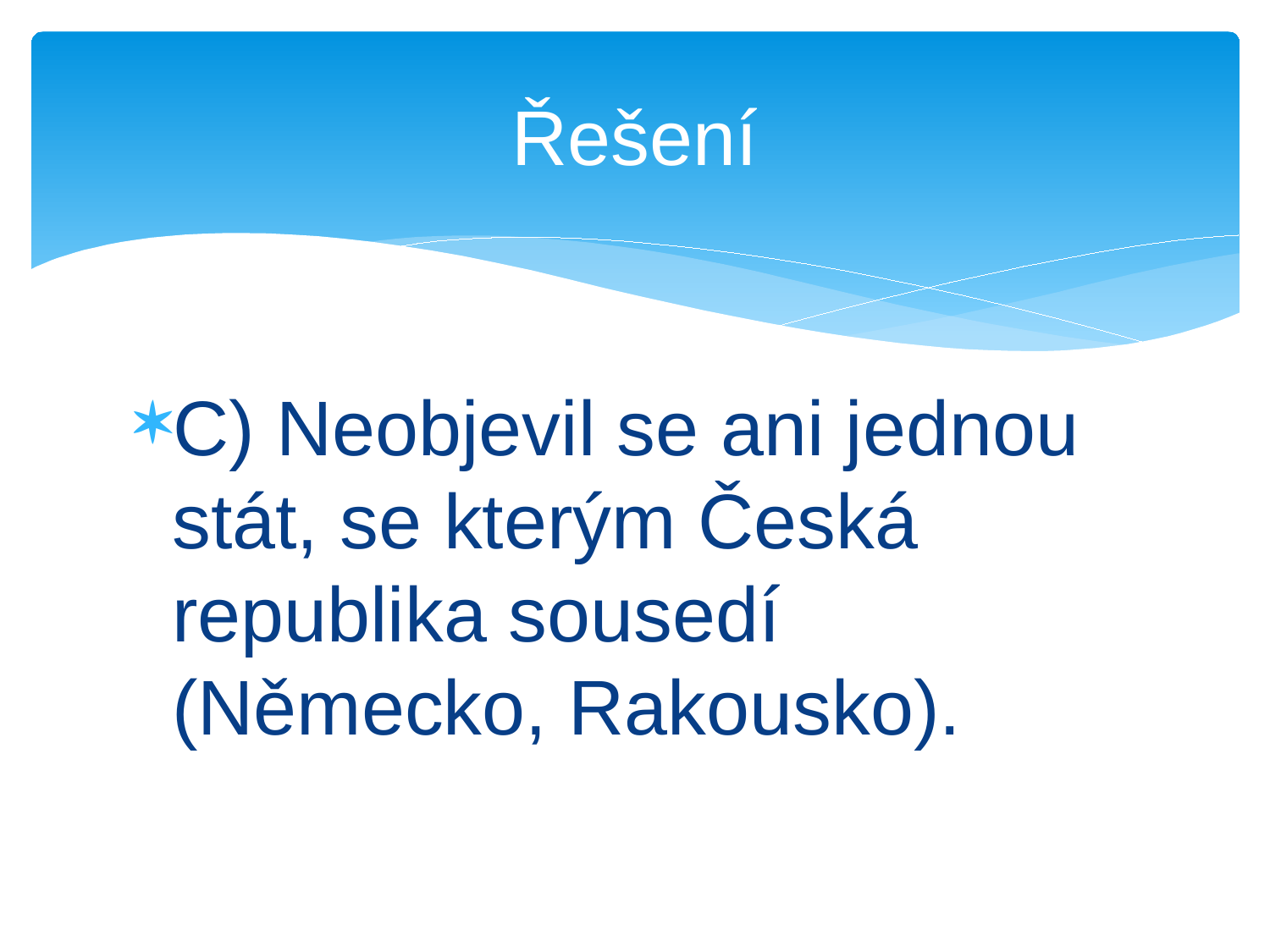

# Řešení
C) Neobjevil se ani jednou stát, se kterým Česká republika sousedí (Německo, Rakousko).